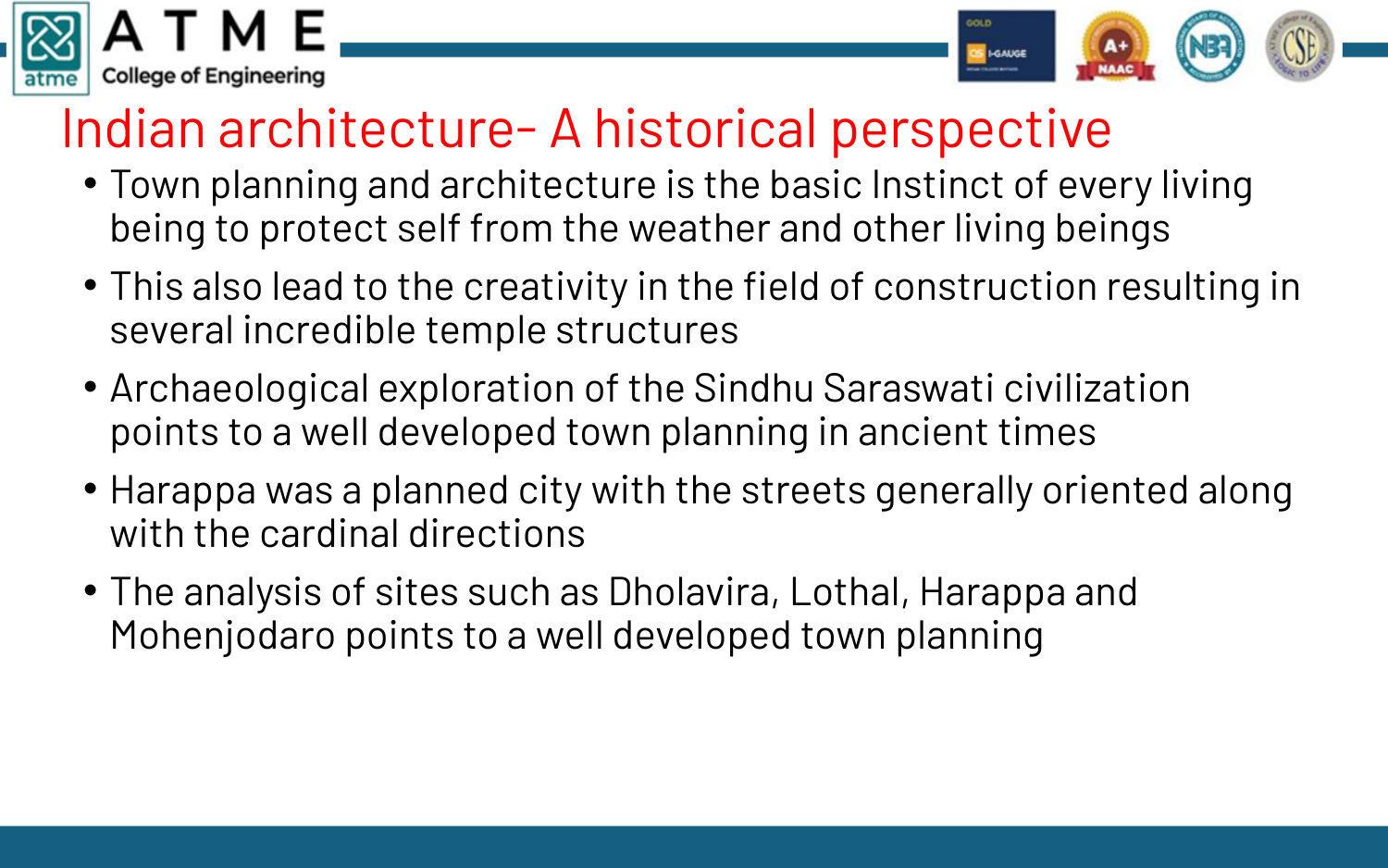

# Indian architecture- A historical perspective
Town planning and architecture is the basic Instinct of every living being to protect self from the weather and other living beings
This also lead to the creativity in the field of construction resulting in several incredible temple structures
Archaeological exploration of the Sindhu Saraswati civilization points to a well developed town planning in ancient times
Harappa was a planned city with the streets generally oriented along with the cardinal directions
The analysis of sites such as Dholavira, Lothal, Harappa and Mohenjodaro points to a well developed town planning